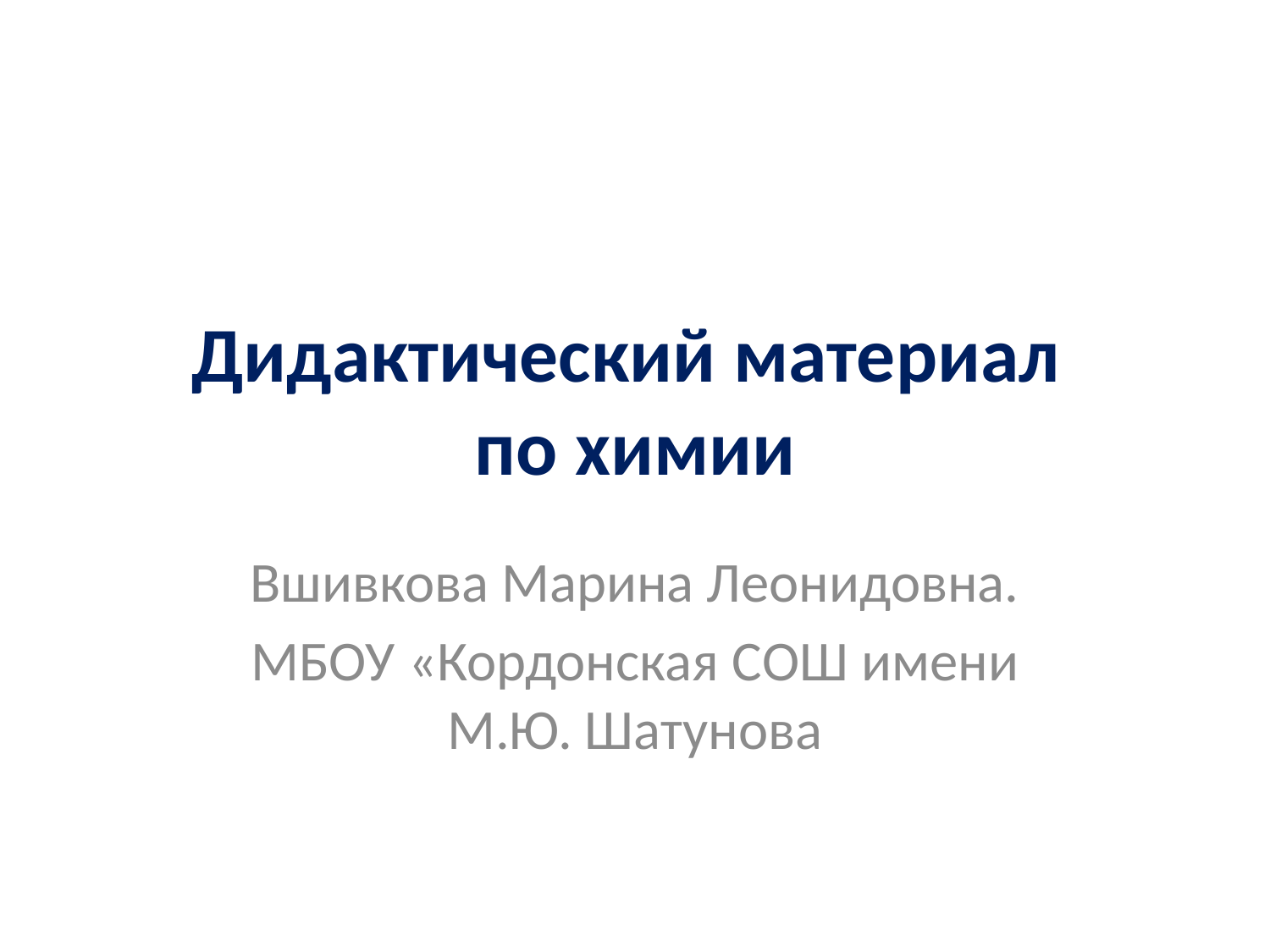

# Дидактический материал по химии
Вшивкова Марина Леонидовна.
МБОУ «Кордонская СОШ имени М.Ю. Шатунова